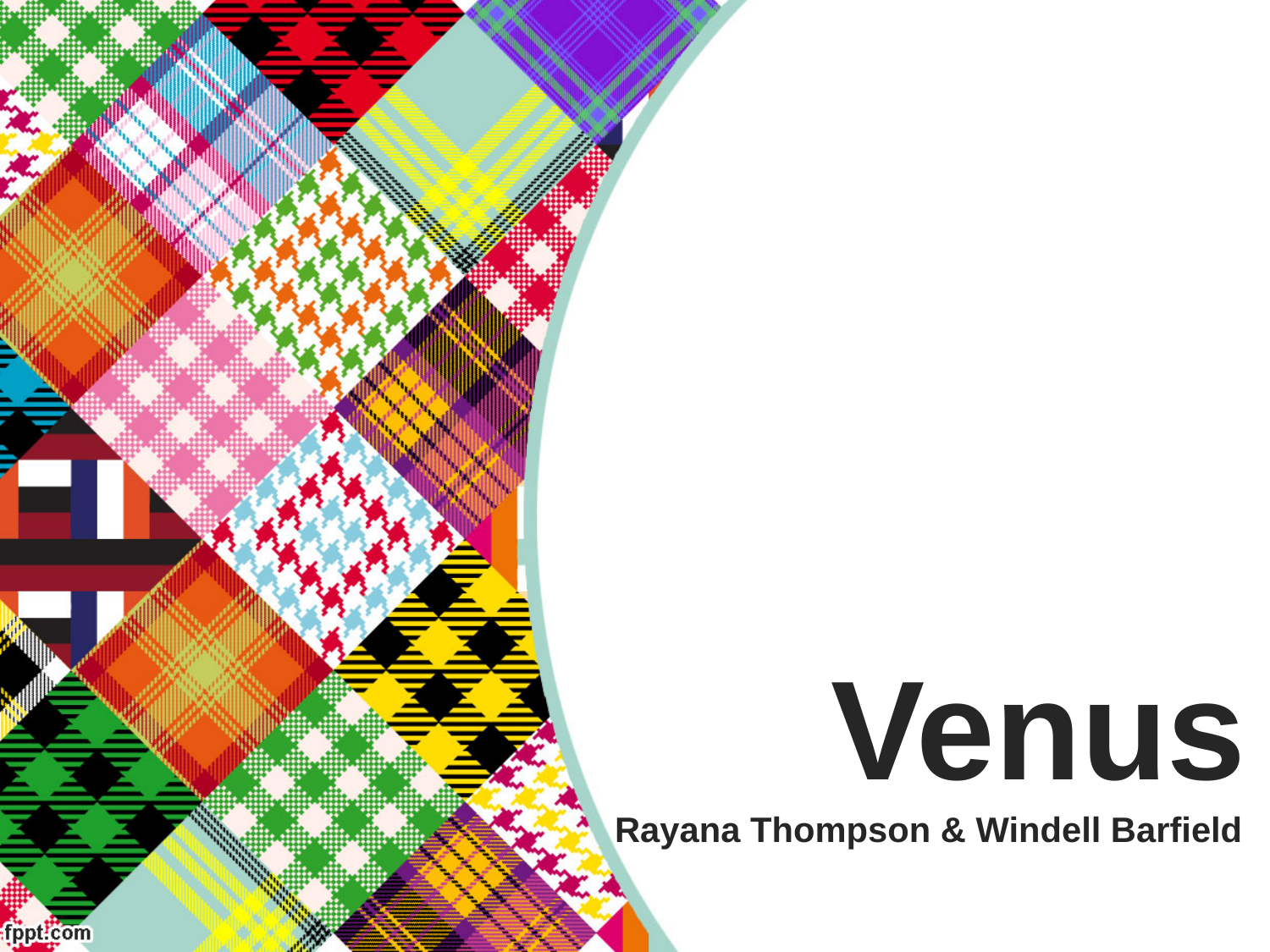

# Venus
Rayana Thompson & Windell Barfield